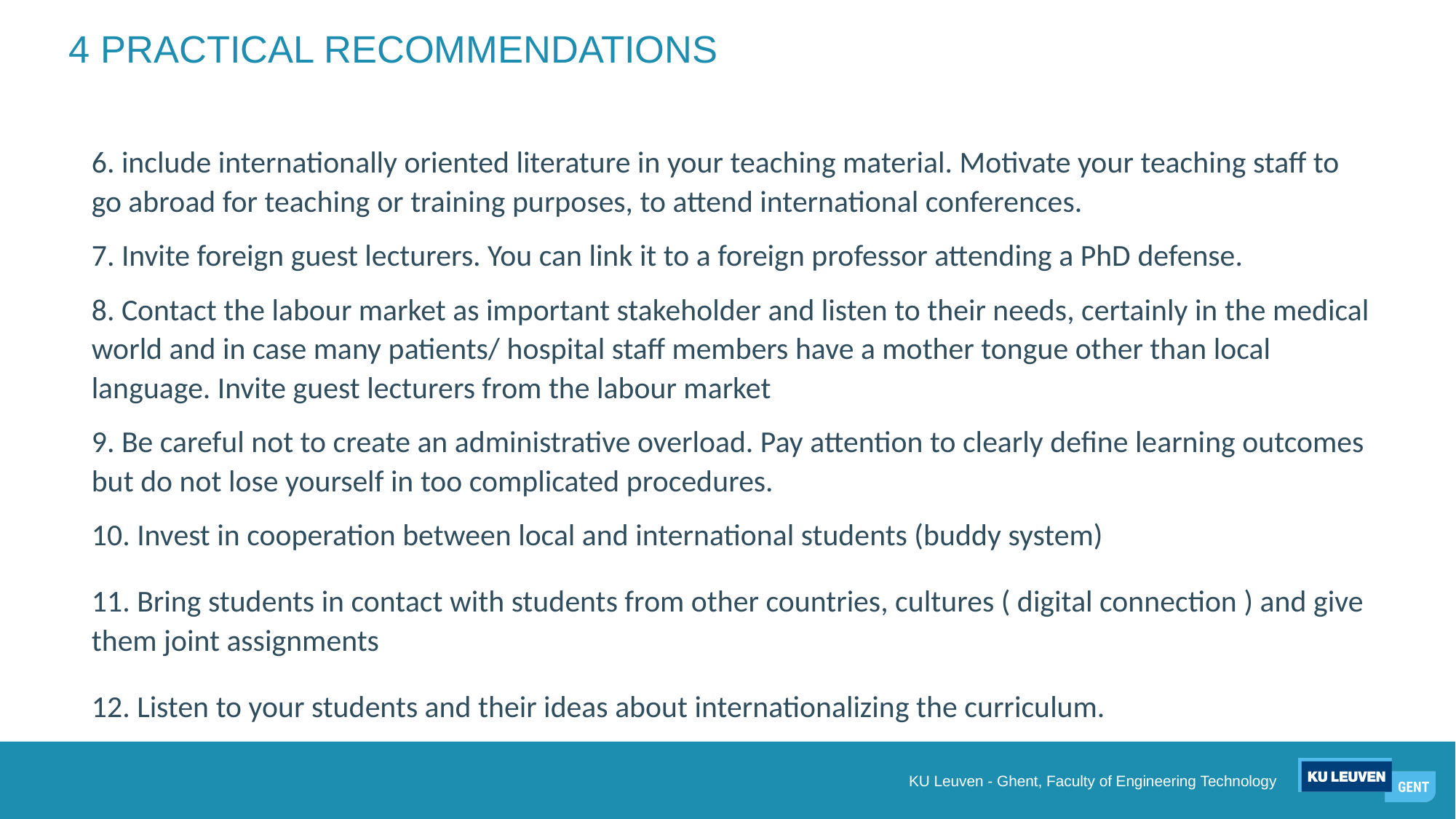

# 4 PRACTICAL RECOMMENDATIONS
6. include internationally oriented literature in your teaching material. Motivate your teaching staff to go abroad for teaching or training purposes, to attend international conferences.
7. Invite foreign guest lecturers. You can link it to a foreign professor attending a PhD defense.
8. Contact the labour market as important stakeholder and listen to their needs, certainly in the medical world and in case many patients/ hospital staff members have a mother tongue other than local language. Invite guest lecturers from the labour market
9. Be careful not to create an administrative overload. Pay attention to clearly define learning outcomes but do not lose yourself in too complicated procedures.
10. Invest in cooperation between local and international students (buddy system)
11. Bring students in contact with students from other countries, cultures ( digital connection ) and give them joint assignments
12. Listen to your students and their ideas about internationalizing the curriculum.

KU Leuven - Ghent, Faculty of Engineering Technology